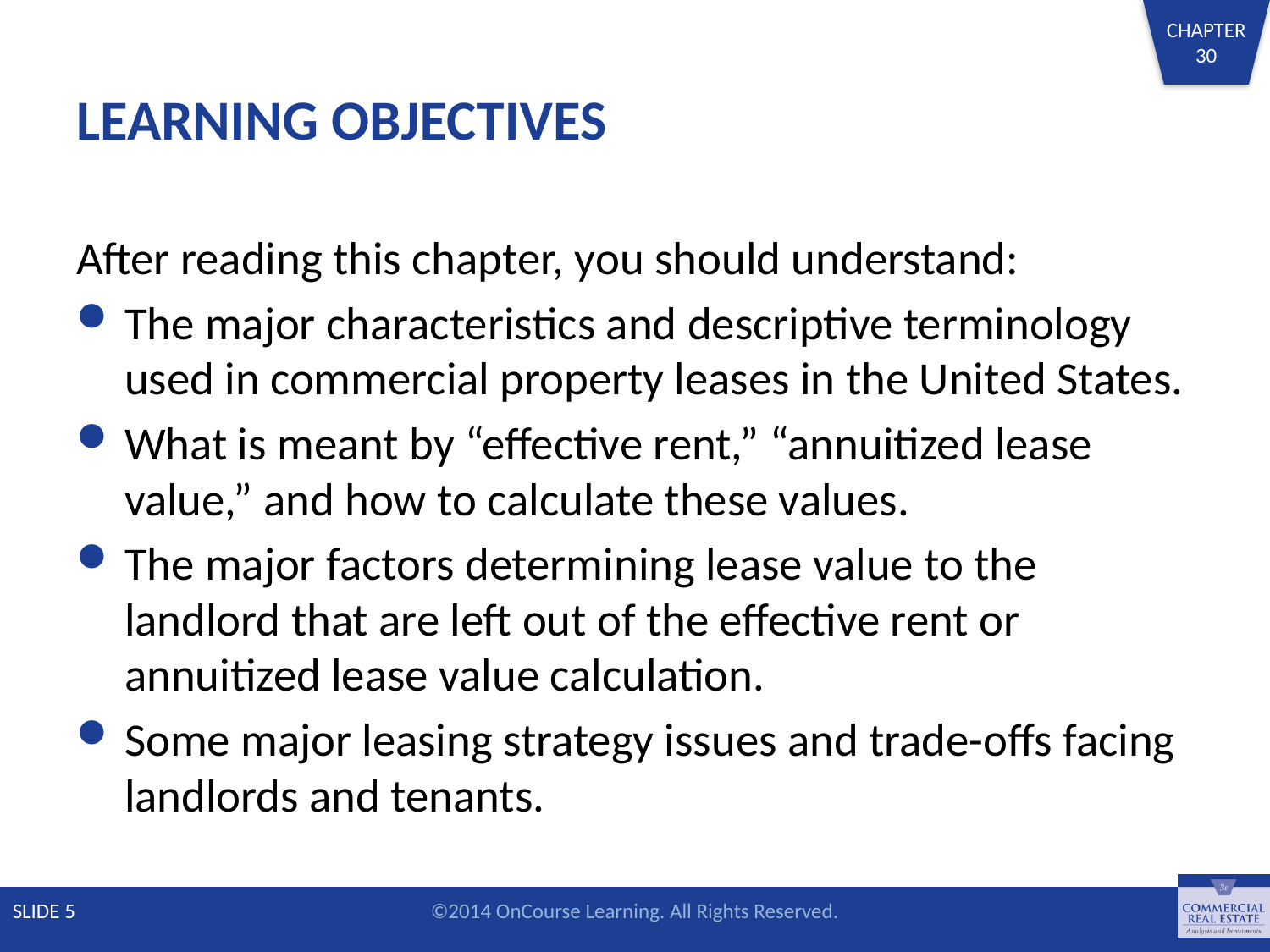

# LEARNING OBJECTIVES
After reading this chapter, you should understand:
The major characteristics and descriptive terminology used in commercial property leases in the United States.
What is meant by “effective rent,” “annuitized lease value,” and how to calculate these values.
The major factors determining lease value to the landlord that are left out of the effective rent or annuitized lease value calculation.
Some major leasing strategy issues and trade-offs facing landlords and tenants.

SLIDE 5